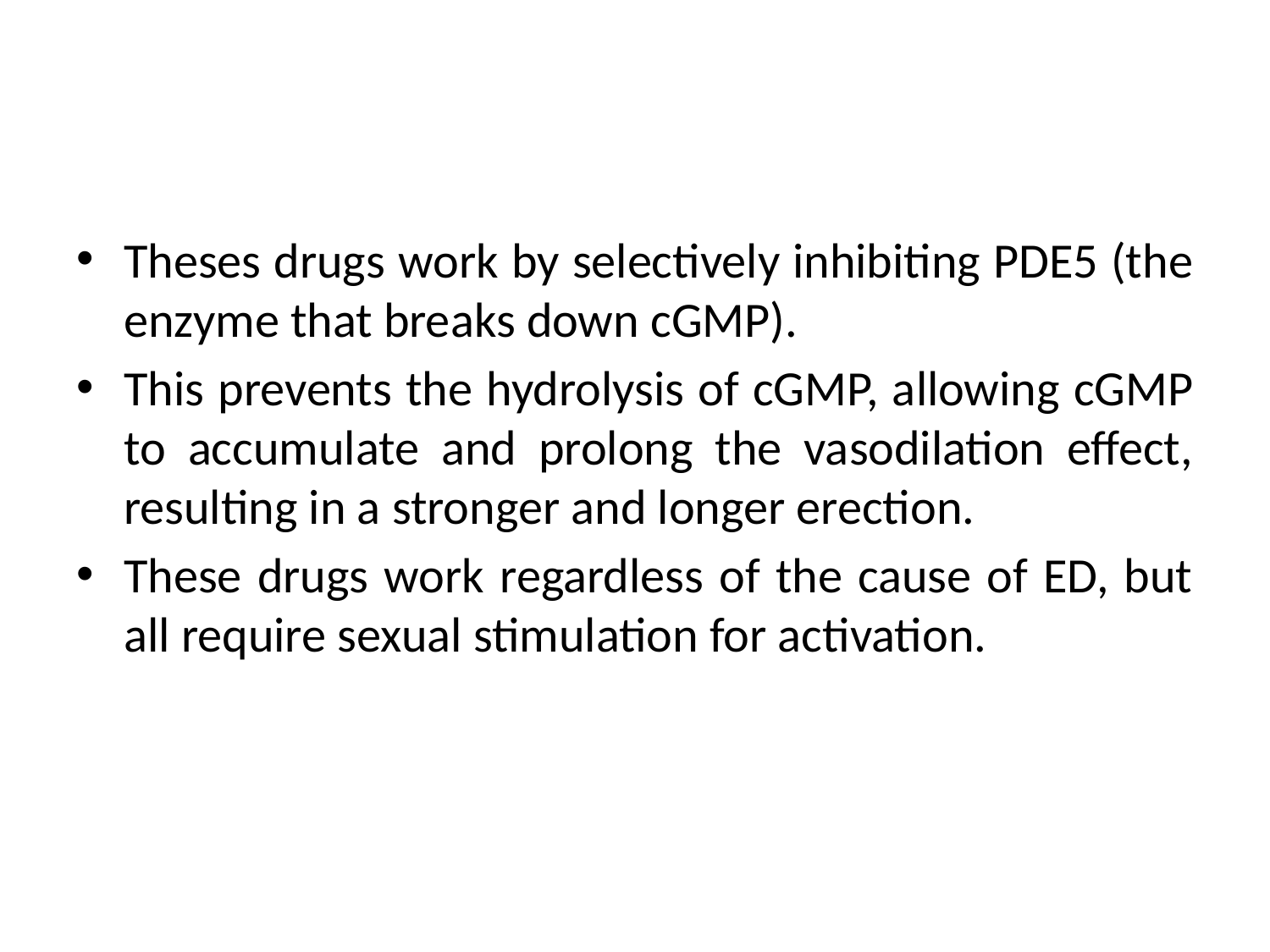

#
Theses drugs work by selectively inhibiting PDE5 (the enzyme that breaks down cGMP).
This prevents the hydrolysis of cGMP, allowing cGMP to accumulate and prolong the vasodilation effect, resulting in a stronger and longer erection.
These drugs work regardless of the cause of ED, but all require sexual stimulation for activation.